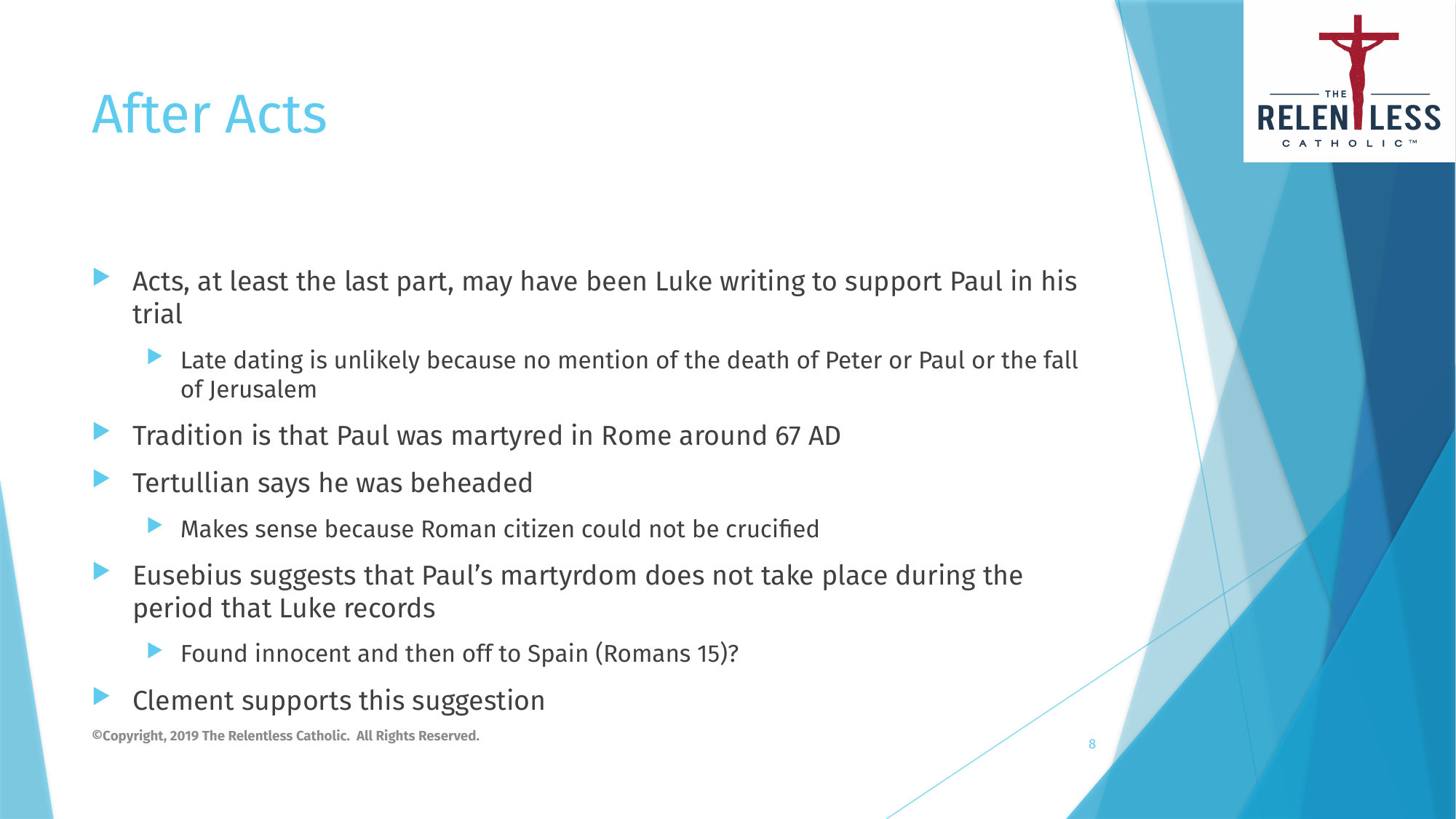

# After Acts
Acts, at least the last part, may have been Luke writing to support Paul in his trial
Late dating is unlikely because no mention of the death of Peter or Paul or the fall of Jerusalem
Tradition is that Paul was martyred in Rome around 67 AD
Tertullian says he was beheaded
Makes sense because Roman citizen could not be crucified
Eusebius suggests that Paul’s martyrdom does not take place during the period that Luke records
Found innocent and then off to Spain (Romans 15)?
Clement supports this suggestion
©Copyright, 2019 The Relentless Catholic.  All Rights Reserved.

8